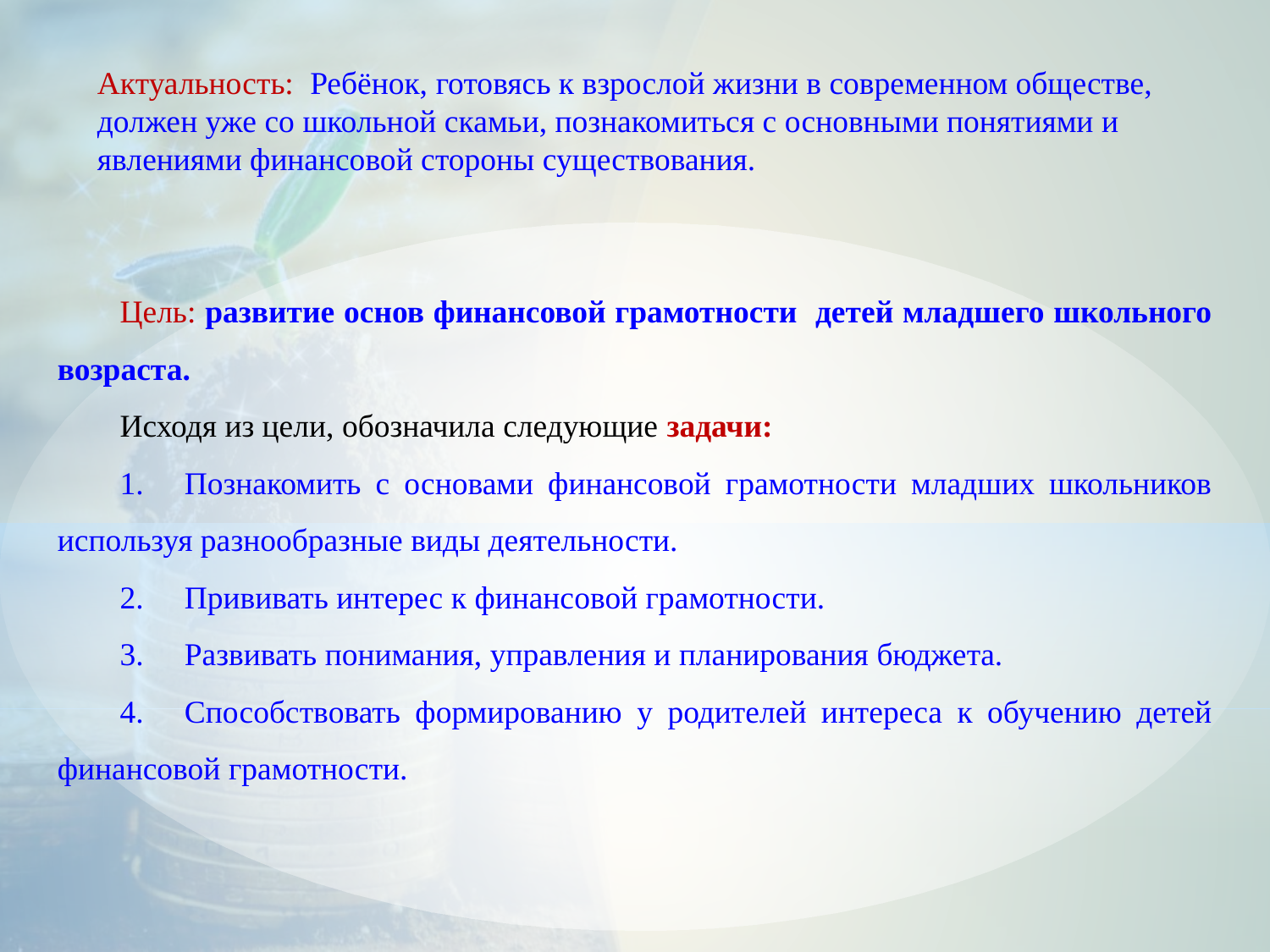

Актуальность:  Ребёнок, готовясь к взрослой жизни в современном обществе, должен уже со школьной скамьи, познакомиться с основными понятиями и явлениями финансовой стороны существования.
Цель: развитие основ финансовой грамотности  детей младшего школьного возраста.
Исходя из цели, обозначила следующие задачи:
1.	Познакомить с основами финансовой грамотности младших школьников используя разнообразные виды деятельности.
2.	Прививать интерес к финансовой грамотности.
3.	Развивать понимания, управления и планирования бюджета.
4.	Способствовать формированию у родителей интереса к обучению детей финансовой грамотности.